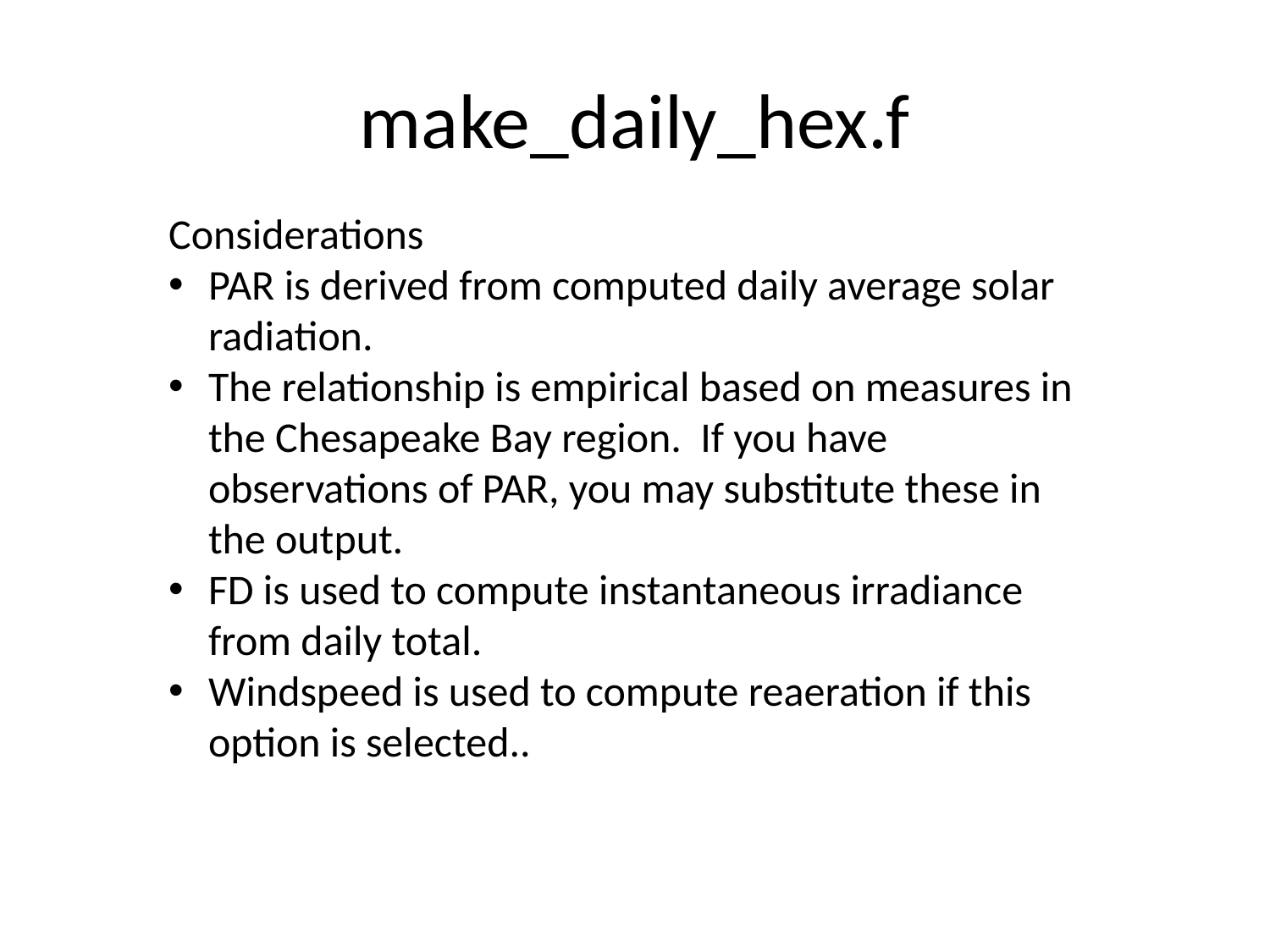

# make_daily_hex.f
Considerations
PAR is derived from computed daily average solar radiation.
The relationship is empirical based on measures in the Chesapeake Bay region.  If you have observations of PAR, you may substitute these in the output.
FD is used to compute instantaneous irradiance from daily total.
Windspeed is used to compute reaeration if this option is selected..